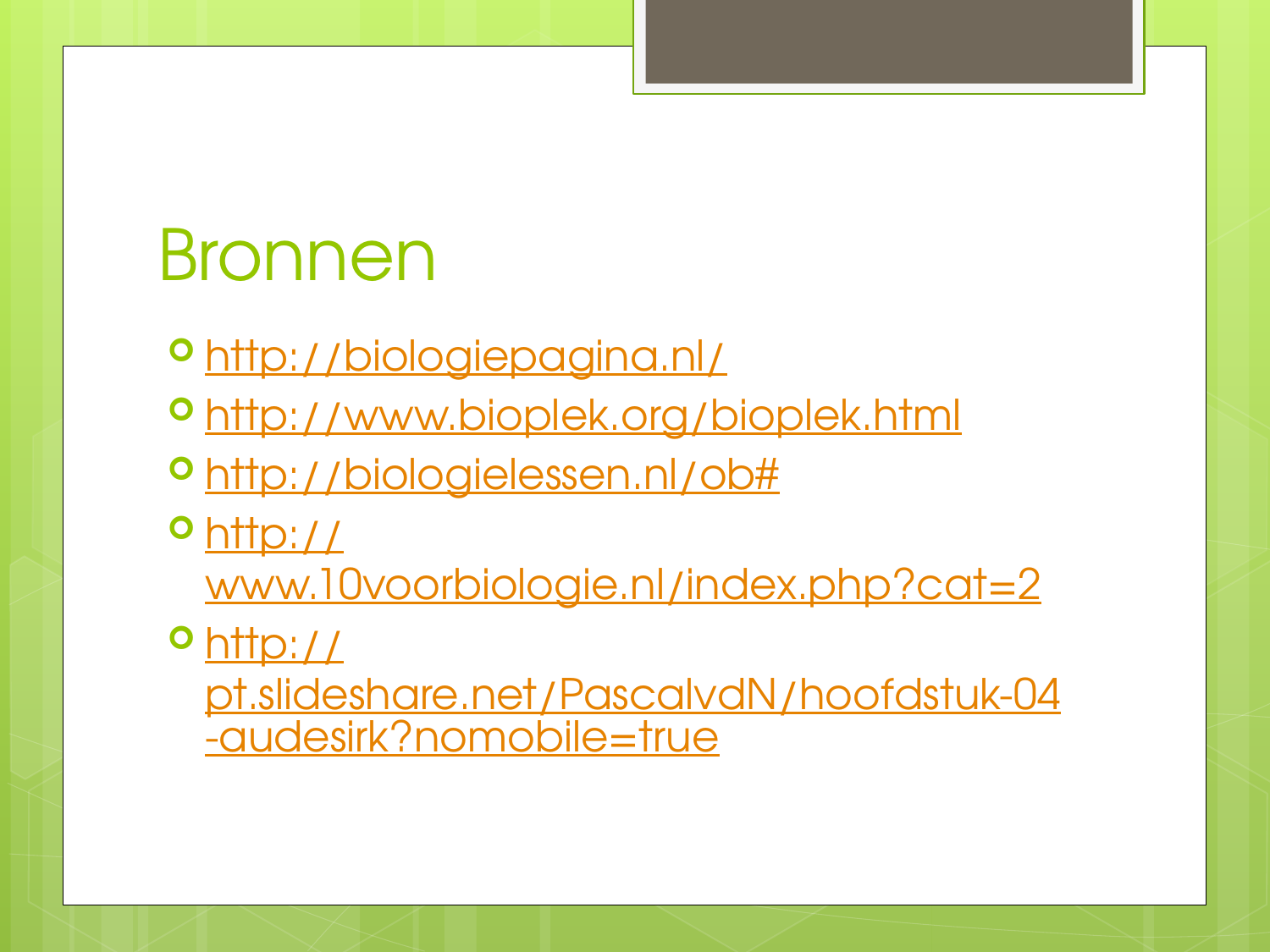

# Bronnen
http://biologiepagina.nl/
http://www.bioplek.org/bioplek.html
http://biologielessen.nl/ob#
http://www.10voorbiologie.nl/index.php?cat=2
http://pt.slideshare.net/PascalvdN/hoofdstuk-04-audesirk?nomobile=true